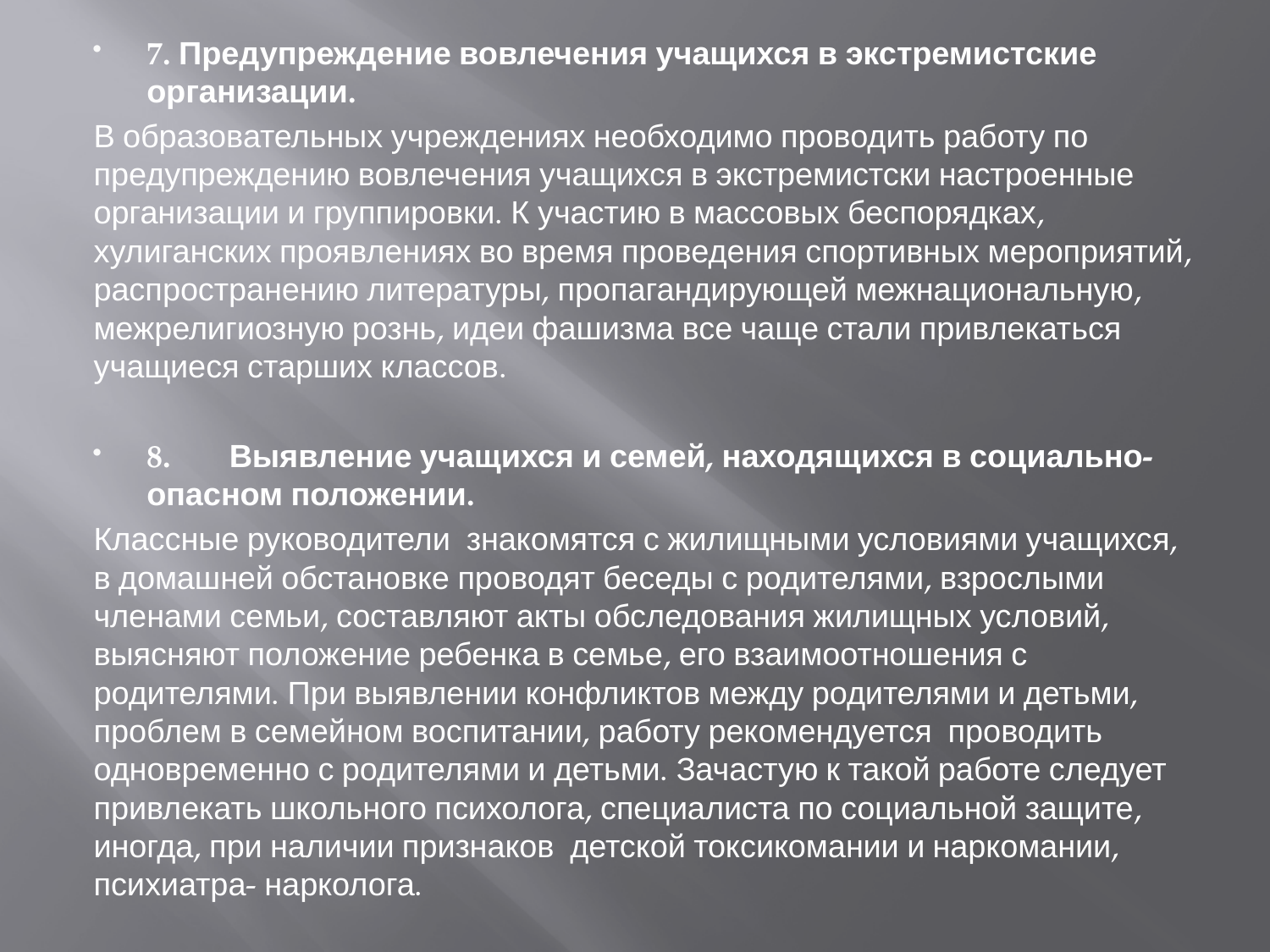

7. Предупреждение вовлечения учащихся в экстремистские организации.
В образовательных учреждениях необходимо проводить работу по предупреждению вовлечения учащихся в экстремистски настроенные организации и группировки. К участию в массовых беспорядках, хулиганских проявлениях во время проведения спортивных мероприятий, распространению литературы, пропагандирующей межнациональную, межрелигиозную рознь, идеи фашизма все чаще стали привлекаться учащиеся старших классов.

8.	Выявление учащихся и семей, находящихся в социально-опасном положении.
Классные руководители  знакомятся с жилищными условиями учащихся, в домашней обстановке проводят беседы с родителями, взрослыми членами семьи, составляют акты обследования жилищных условий, выясняют положение ребенка в семье, его взаимоотношения с родителями. При выявлении конфликтов между родителями и детьми, проблем в семейном воспитании, работу рекомендуется  проводить одновременно с родителями и детьми. Зачастую к такой работе следует привлекать школьного психолога, специалиста по социальной защите, иногда, при наличии признаков  детской токсикомании и наркомании,  психиатра- нарколога.